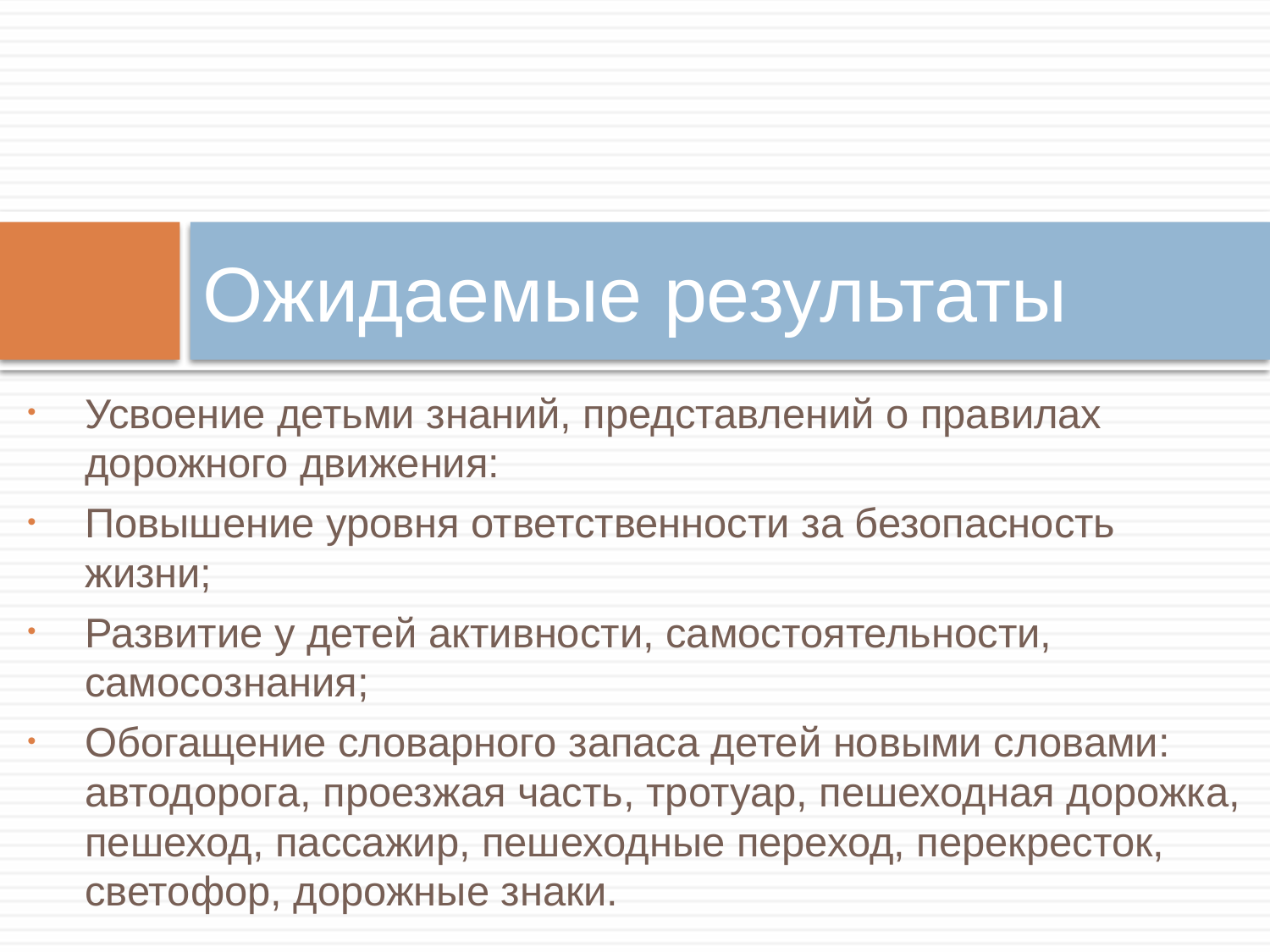

# Ожидаемые результаты
Усвоение детьми знаний, представлений о правилах дорожного движения:
Повышение уровня ответственности за безопасность жизни;
Развитие у детей активности, самостоятельности, самосознания;
Обогащение словарного запаса детей новыми словами: автодорога, проезжая часть, тротуар, пешеходная дорожка, пешеход, пассажир, пешеходные переход, перекресток, светофор, дорожные знаки.